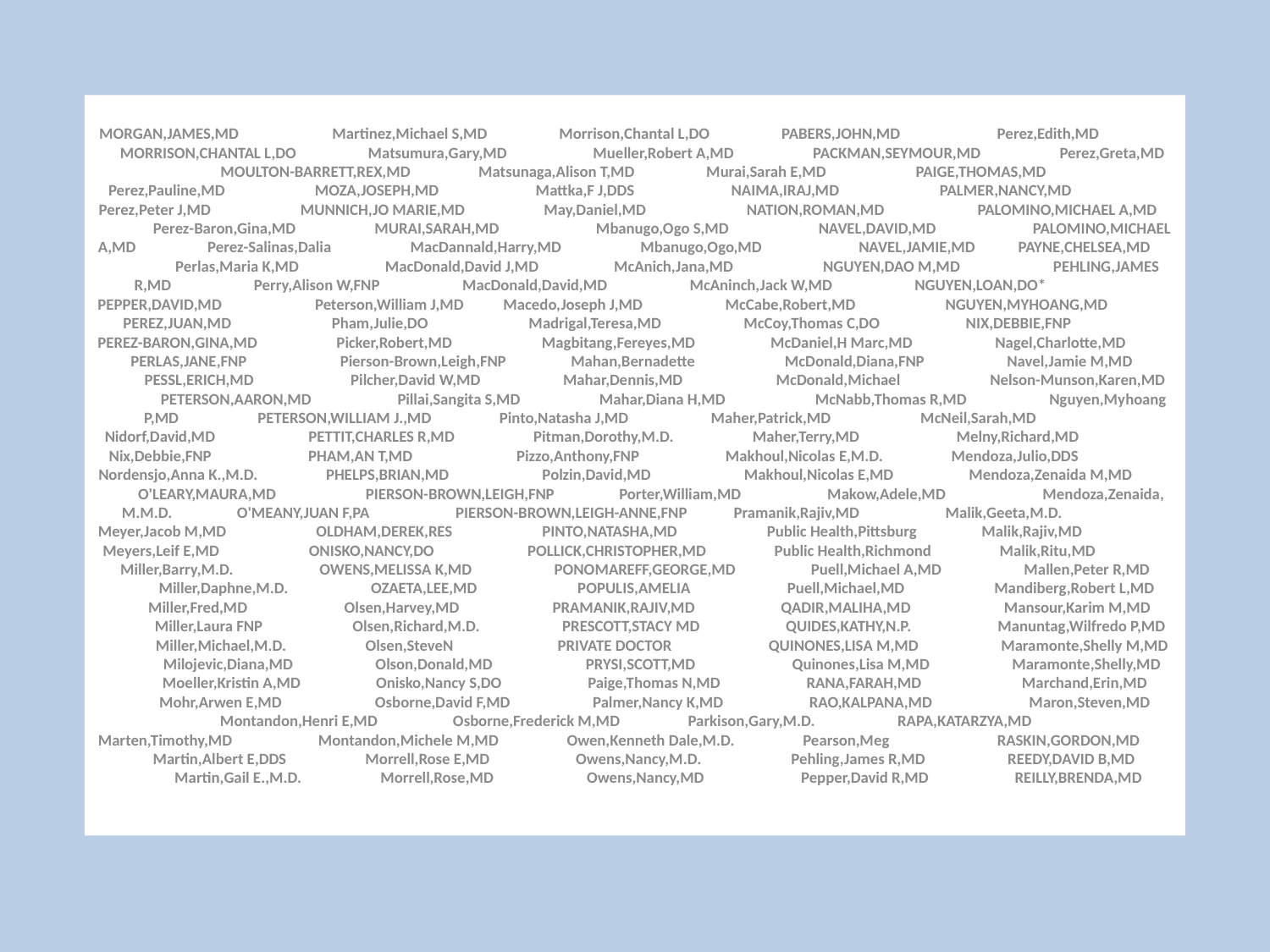

MORGAN,JAMES,MD                          Martinez,Michael S,MD                    Morrison,Chantal L,DO                    PABERS,JOHN,MD                           Perez,Edith,MD                           MORRISON,CHANTAL L,DO                    Matsumura,Gary,MD                        Mueller,Robert A,MD                      PACKMAN,SEYMOUR,MD                      Perez,Greta,MD                           MOULTON-BARRETT,REX,MD                   Matsunaga,Alison T,MD                    Murai,Sarah E,MD                         PAIGE,THOMAS,MD                          Perez,Pauline,MD                         MOZA,JOSEPH,MD                           Mattka,F J,DDS                           NAIMA,IRAJ,MD                            PALMER,NANCY,MD                          Perez,Peter J,MD                         MUNNICH,JO MARIE,MD                      May,Daniel,MD                            NATION,ROMAN,MD                          PALOMINO,MICHAEL A,MD                    Perez-Baron,Gina,MD                      MURAI,SARAH,MD                           Mbanugo,Ogo S,MD                         NAVEL,DAVID,MD                           PALOMINO,MICHAEL A,MD                    Perez-Salinas,Dalia                      MacDannald,Harry,MD                      Mbanugo,Ogo,MD                           NAVEL,JAMIE,MD            PAYNE,CHELSEA,MD                         Perlas,Maria K,MD                        MacDonald,David J,MD                     McAnich,Jana,MD                         NGUYEN,DAO M,MD                          PEHLING,JAMES R,MD                       Perry,Alison W,FNP                       MacDonald,David,MD                       McAninch,Jack W,MD                       NGUYEN,LOAN,DO*                          PEPPER,DAVID,MD                          Peterson,William J,MD           Macedo,Joseph J,MD                       McCabe,Robert,MD                         NGUYEN,MYHOANG,MD                        PEREZ,JUAN,MD                            Pham,Julie,DO                            Madrigal,Teresa,MD                       McCoy,Thomas C,DO                        NIX,DEBBIE,FNP                           PEREZ-BARON,GINA,MD                      Picker,Robert,MD                         Magbitang,Fereyes,MD                     McDaniel,H Marc,MD                       Nagel,Charlotte,MD                       PERLAS,JANE,FNP                          Pierson-Brown,Leigh,FNP                  Mahan,Bernadette                         McDonald,Diana,FNP                       Navel,Jamie M,MD                         PESSL,ERICH,MD                           Pilcher,David W,MD                       Mahar,Dennis,MD                          McDonald,Michael                         Nelson-Munson,Karen,MD                   PETERSON,AARON,MD                        Pillai,Sangita S,MD                      Mahar,Diana H,MD                         McNabb,Thomas R,MD                       Nguyen,Myhoang P,MD                      PETERSON,WILLIAM J.,MD                   Pinto,Natasha J,MD                       Maher,Patrick,MD                         McNeil,Sarah,MD                          Nidorf,David,MD                          PETTIT,CHARLES R,MD                      Pitman,Dorothy,M.D.                      Maher,Terry,MD                           Melny,Richard,MD                         Nix,Debbie,FNP                           PHAM,AN T,MD                             Pizzo,Anthony,FNP                        Makhoul,Nicolas E,M.D.                   Mendoza,Julio,DDS                        Nordensjo,Anna K.,M.D.                   PHELPS,BRIAN,MD                          Polzin,David,MD                          Makhoul,Nicolas E,MD                     Mendoza,Zenaida M,MD                     O'LEARY,MAURA,MD                         PIERSON-BROWN,LEIGH,FNP                  Porter,William,MD                        Makow,Adele,MD                           Mendoza,Zenaida, M.M.D.                  O'MEANY,JUAN F,PA                        PIERSON-BROWN,LEIGH-ANNE,FNP             Pramanik,Rajiv,MD                        Malik,Geeta,M.D.                         Meyer,Jacob M,MD                         OLDHAM,DEREK,RES                         PINTO,NATASHA,MD                         Public Health,Pittsburg                  Malik,Rajiv,MD                           Meyers,Leif E,MD                         ONISKO,NANCY,DO                          POLLICK,CHRISTOPHER,MD                   Public Health,Richmond                   Malik,Ritu,MD                            Miller,Barry,M.D.                        OWENS,MELISSA K,MD                       PONOMAREFF,GEORGE,MD                     Puell,Michael A,MD                       Mallen,Peter R,MD                        Miller,Daphne,M.D.                       OZAETA,LEE,MD                            POPULIS,AMELIA                           Puell,Michael,MD                         Mandiberg,Robert L,MD                    Miller,Fred,MD                           Olsen,Harvey,MD                          PRAMANIK,RAJIV,MD                        QADIR,MALIHA,MD                          Mansour,Karim M,MD                       Miller,Laura FNP                         Olsen,Richard,M.D.                       PRESCOTT,STACY MD                        QUIDES,KATHY,N.P.                        Manuntag,Wilfredo P,MD                   Miller,Michael,M.D.                      Olsen,SteveN                             PRIVATE DOCTOR                           QUINONES,LISA M,MD                       Maramonte,Shelly M,MD                    Milojevic,Diana,MD                       Olson,Donald,MD                          PRYSI,SCOTT,MD                           Quinones,Lisa M,MD                       Maramonte,Shelly,MD                      Moeller,Kristin A,MD                     Onisko,Nancy S,DO                        Paige,Thomas N,MD                        RANA,FARAH,MD                            Marchand,Erin,MD                         Mohr,Arwen E,MD                          Osborne,David F,MD                       Palmer,Nancy K,MD                        RAO,KALPANA,MD                           Maron,Steven,MD                          Montandon,Henri E,MD                     Osborne,Frederick M,MD                   Parkison,Gary,M.D.                       RAPA,KATARZYA,MD                         Marten,Timothy,MD                        Montandon,Michele M,MD                   Owen,Kenneth Dale,M.D.                   Pearson,Meg                              RASKIN,GORDON,MD                         Martin,Albert E,DDS                      Morrell,Rose E,MD                        Owens,Nancy,M.D.                         Pehling,James R,MD                       REEDY,DAVID B,MD                         Martin,Gail E.,M.D.                      Morrell,Rose,MD                          Owens,Nancy,MD                           Pepper,David R,MD                        REILLY,BRENDA,MD
#